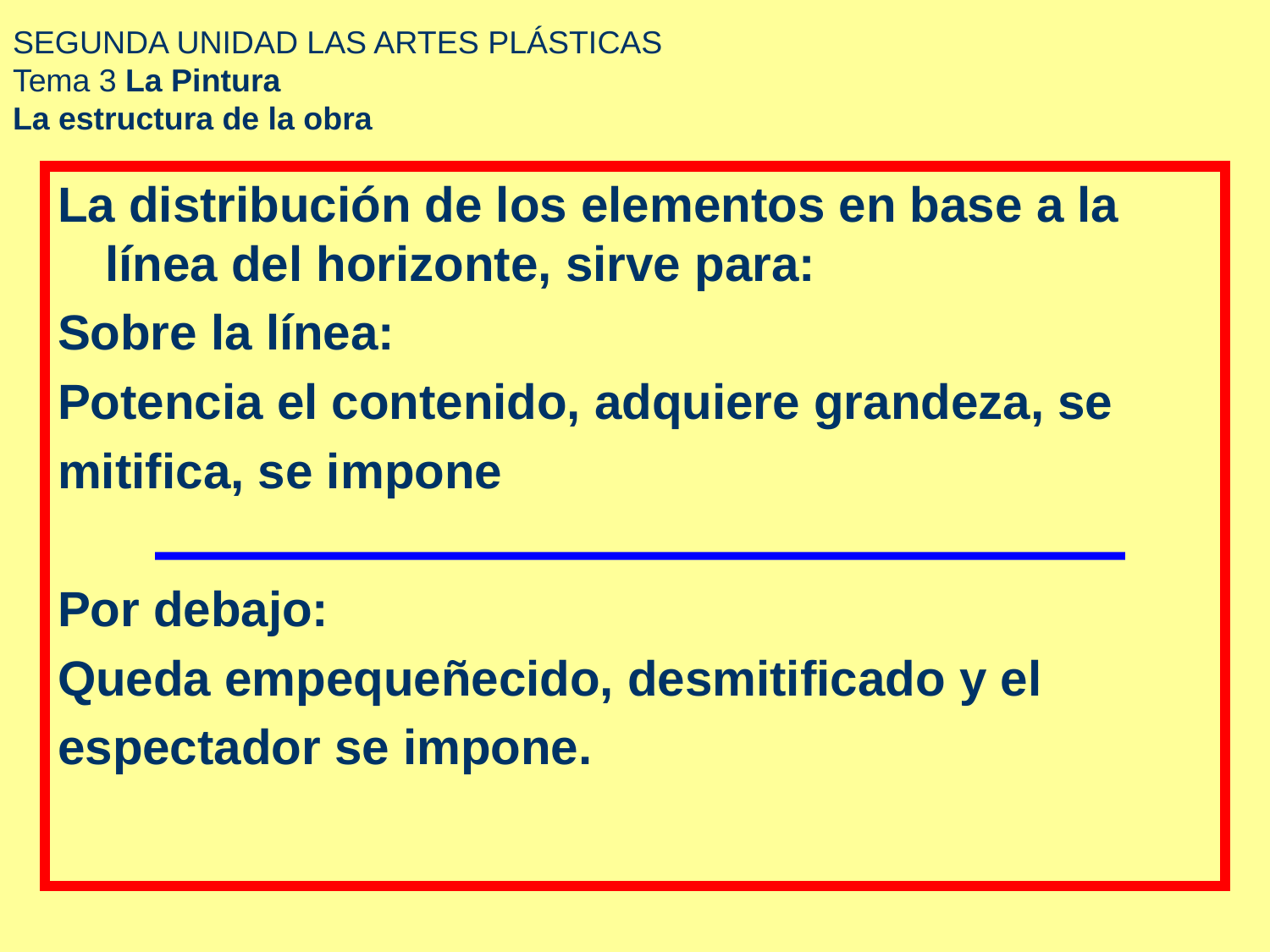

# SEGUNDA UNIDAD LAS ARTES PLÁSTICAS Tema 3 La Pintura La estructura de la obra
La distribución de los elementos en base a la línea del horizonte, sirve para:
Sobre la línea:
Potencia el contenido, adquiere grandeza, se
mitifica, se impone

Por debajo:
Queda empequeñecido, desmitificado y el
espectador se impone.